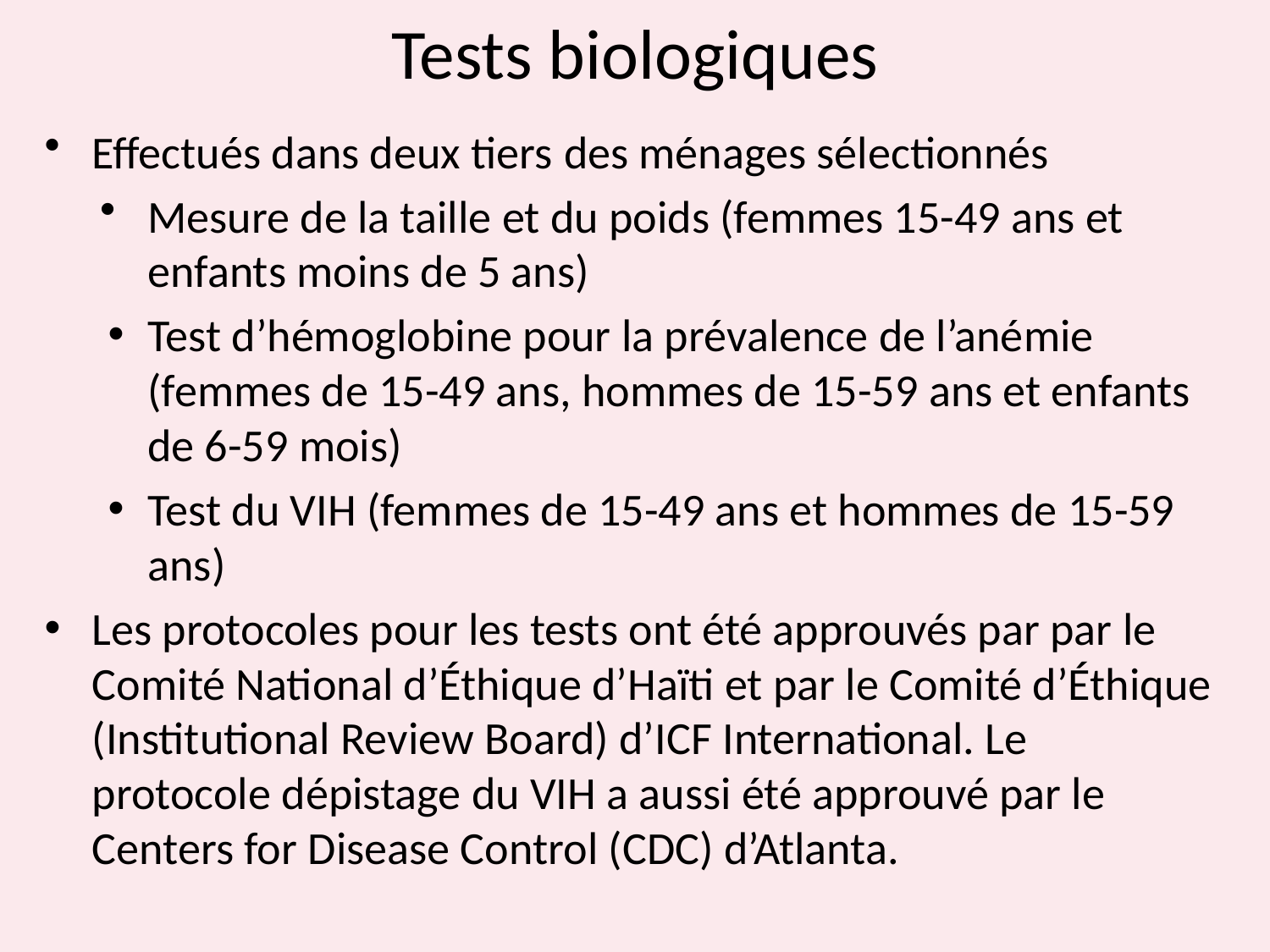

# Tests biologiques
Effectués dans deux tiers des ménages sélectionnés
Mesure de la taille et du poids (femmes 15-49 ans et enfants moins de 5 ans)
Test d’hémoglobine pour la prévalence de l’anémie (femmes de 15-49 ans, hommes de 15-59 ans et enfants de 6-59 mois)
Test du VIH (femmes de 15-49 ans et hommes de 15-59 ans)
Les protocoles pour les tests ont été approuvés par par le Comité National d’Éthique d’Haïti et par le Comité d’Éthique (Institutional Review Board) d’ICF International. Le protocole dépistage du VIH a aussi été approuvé par le Centers for Disease Control (CDC) d’Atlanta.